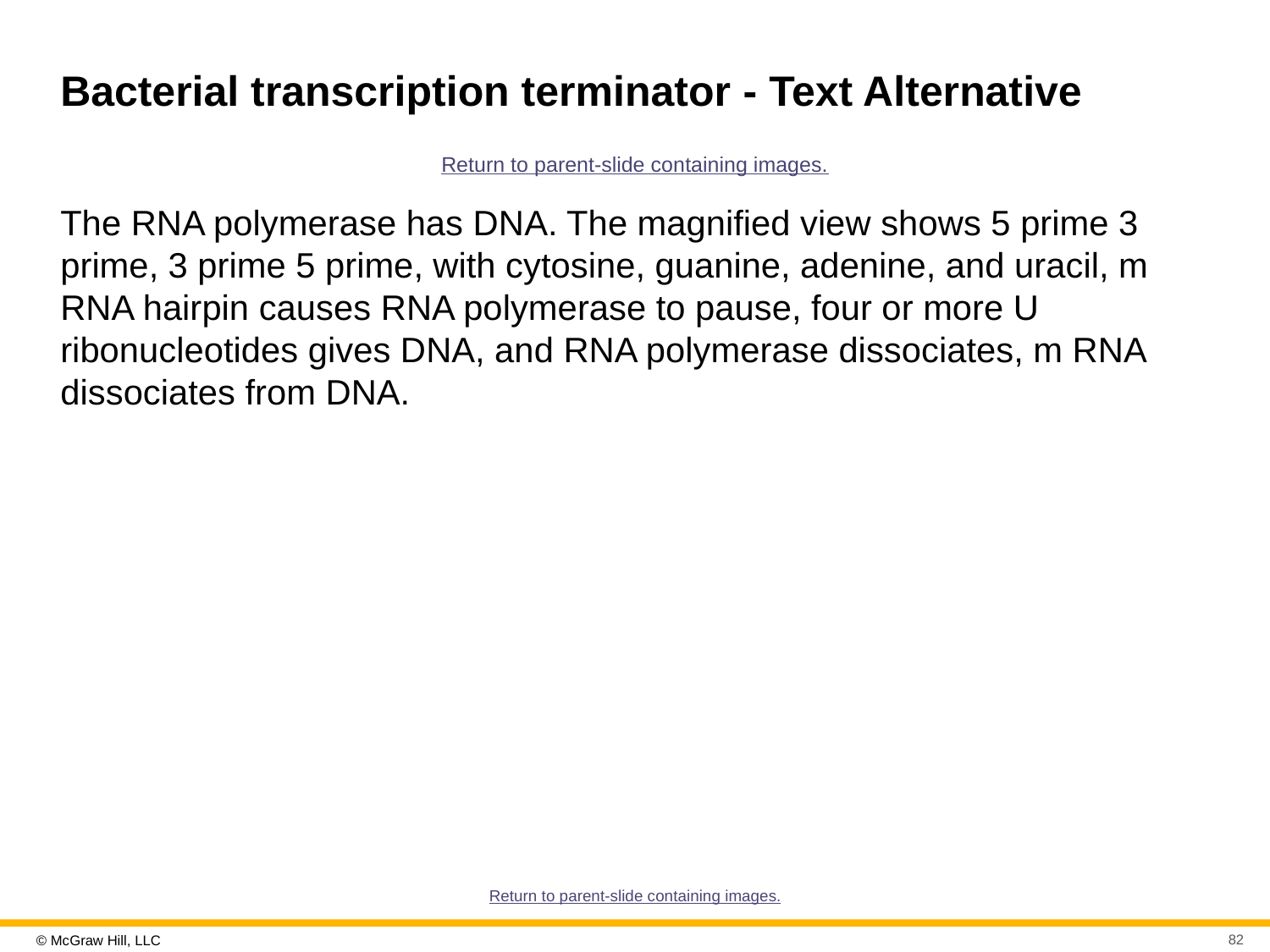

# Bacterial transcription terminator - Text Alternative
Return to parent-slide containing images.
The RNA polymerase has DNA. The magnified view shows 5 prime 3 prime, 3 prime 5 prime, with cytosine, guanine, adenine, and uracil, m RNA hairpin causes RNA polymerase to pause, four or more U ribonucleotides gives DNA, and RNA polymerase dissociates, m RNA dissociates from DNA.
Return to parent-slide containing images.
82